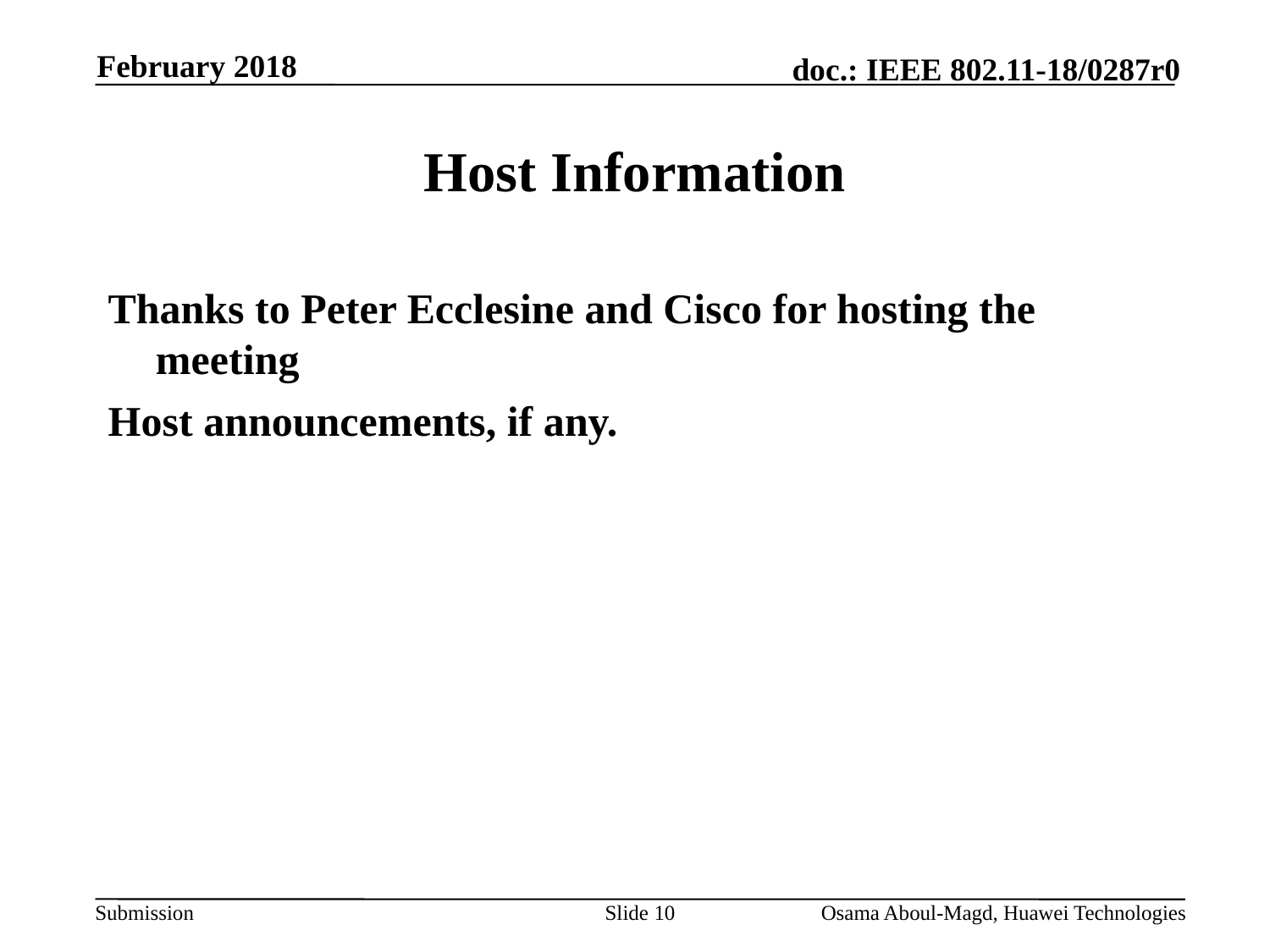

February 2018
# Host Information
Thanks to Peter Ecclesine and Cisco for hosting the meeting
Host announcements, if any.

Slide 10
Osama Aboul-Magd, Huawei Technologies